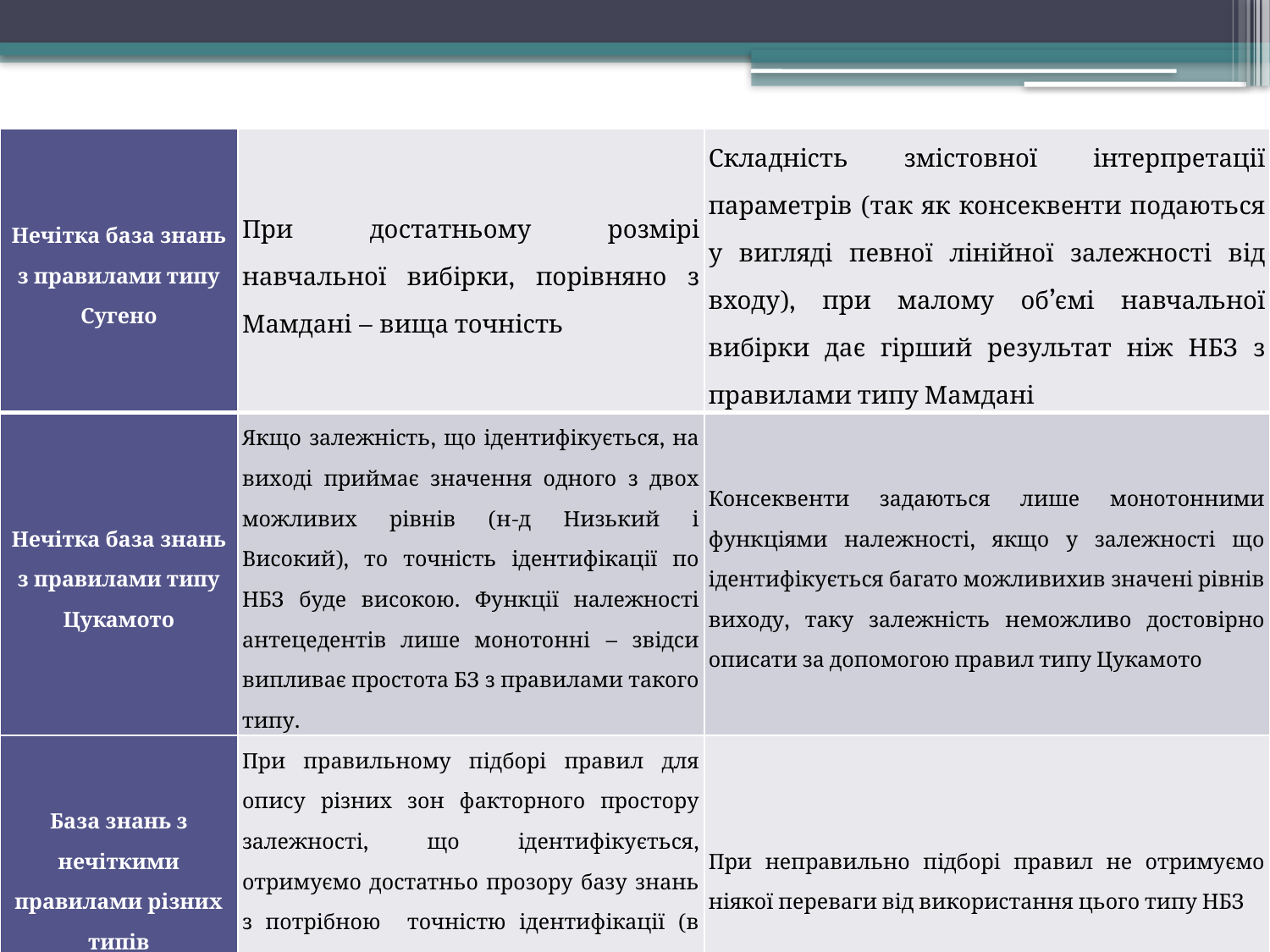

| Нечітка база знань з правилами типу Сугено | При достатньому розмірі навчальної вибірки, порівняно з Мамдані – вища точність | Складність змістовної інтерпретації параметрів (так як консеквенти подаються у вигляді певної лінійної залежності від входу), при малому об’ємі навчальної вибірки дає гірший результат ніж НБЗ з правилами типу Мамдані |
| --- | --- | --- |
| Нечітка база знань з правилами типу Цукамото | Якщо залежність, що ідентифікується, на виході приймає значення одного з двох можливих рівнів (н-д Низький і Високий), то точність ідентифікації по НБЗ буде високою. Функції належності антецедентів лише монотонні – звідси випливає простота БЗ з правилами такого типу. | Консеквенти задаються лише монотонними функціями належності, якщо у залежності що ідентифікується багато можливихив значені рівнів виходу, таку залежність неможливо достовірно описати за допомогою правил типу Цукамото |
| База знань з нечіткими правилами різних типів | При правильному підборі правил для опису різних зон факторного простору залежності, що ідентифікується, отримуємо достатньо прозору базу знань з потрібною точністю ідентифікації (в залежності від потреб можна жертвувати прозорістю, або точністю) | При неправильно підборі правил не отримуємо ніякої переваги від використання цього типу НБЗ |